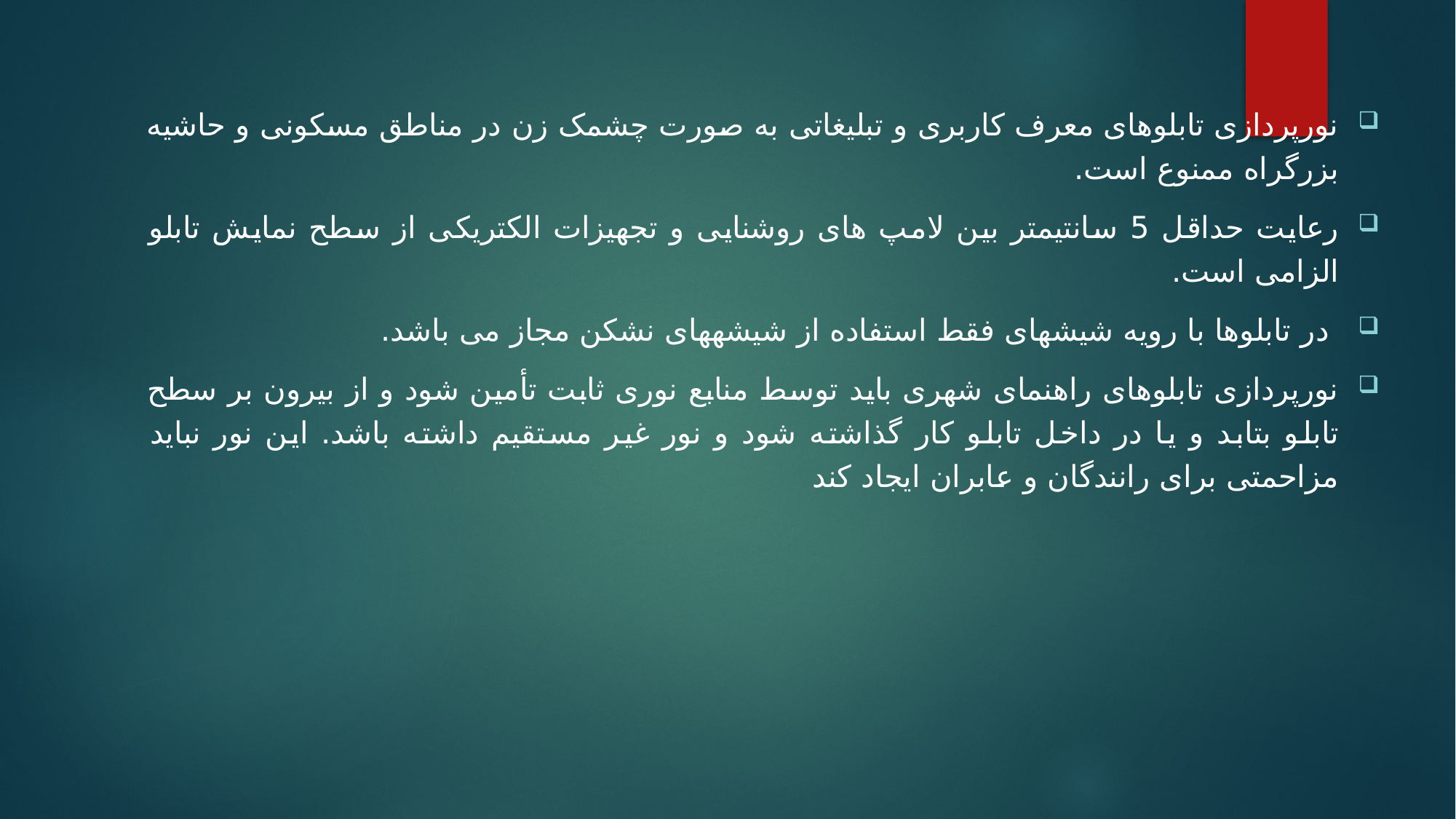

نورپردازی تابلوهای معرف کاربری و تبلیغاتی به صورت چشمک زن در مناطق مسکونی و حاشیه بزرگراه ممنوع است.
رعایت حداقل 5 سانتیمتر بین لامپ های روشنایی و تجهیزات الکتریکی از سطح نمایش تابلو الزامی است.
 در تابلوها با رویه شیشه­ای فقط استفاده از شیشه­های نشکن مجاز می باشد.
نورپردازی تابلوهای راهنمای شهری باید توسط منابع نوری ثابت تأمین شود و از بیرون بر سطح تابلو بتابد و یا در داخل تابلو کار گذاشته شود و نور غیر مستقیم داشته باشد. این نور نباید مزاحمتی برای رانندگان و عابران ایجاد کند